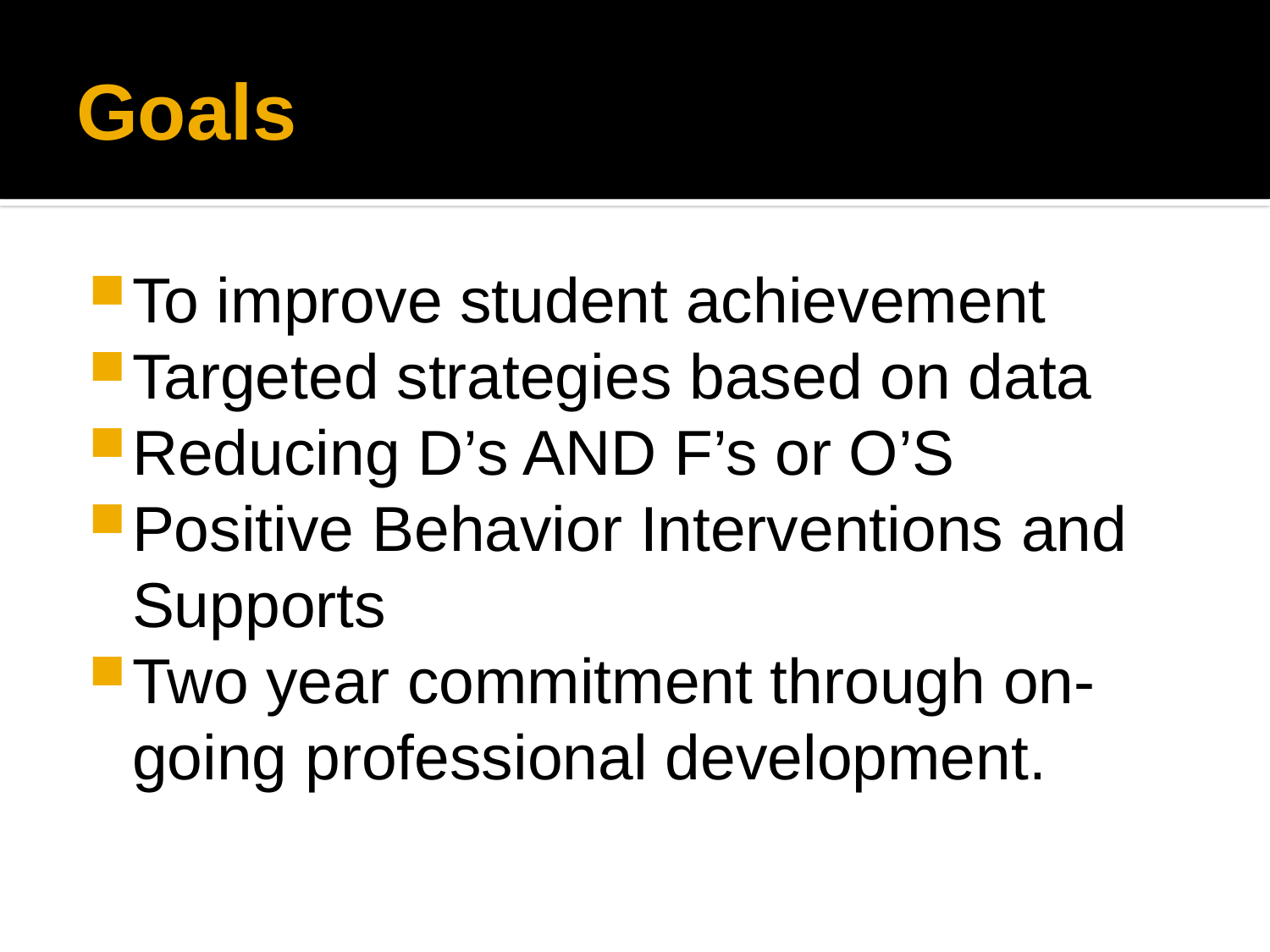

# Goals
To improve student achievement
Targeted strategies based on data
Reducing D’s AND F’s or O’S
Positive Behavior Interventions and Supports
Two year commitment through on-going professional development.